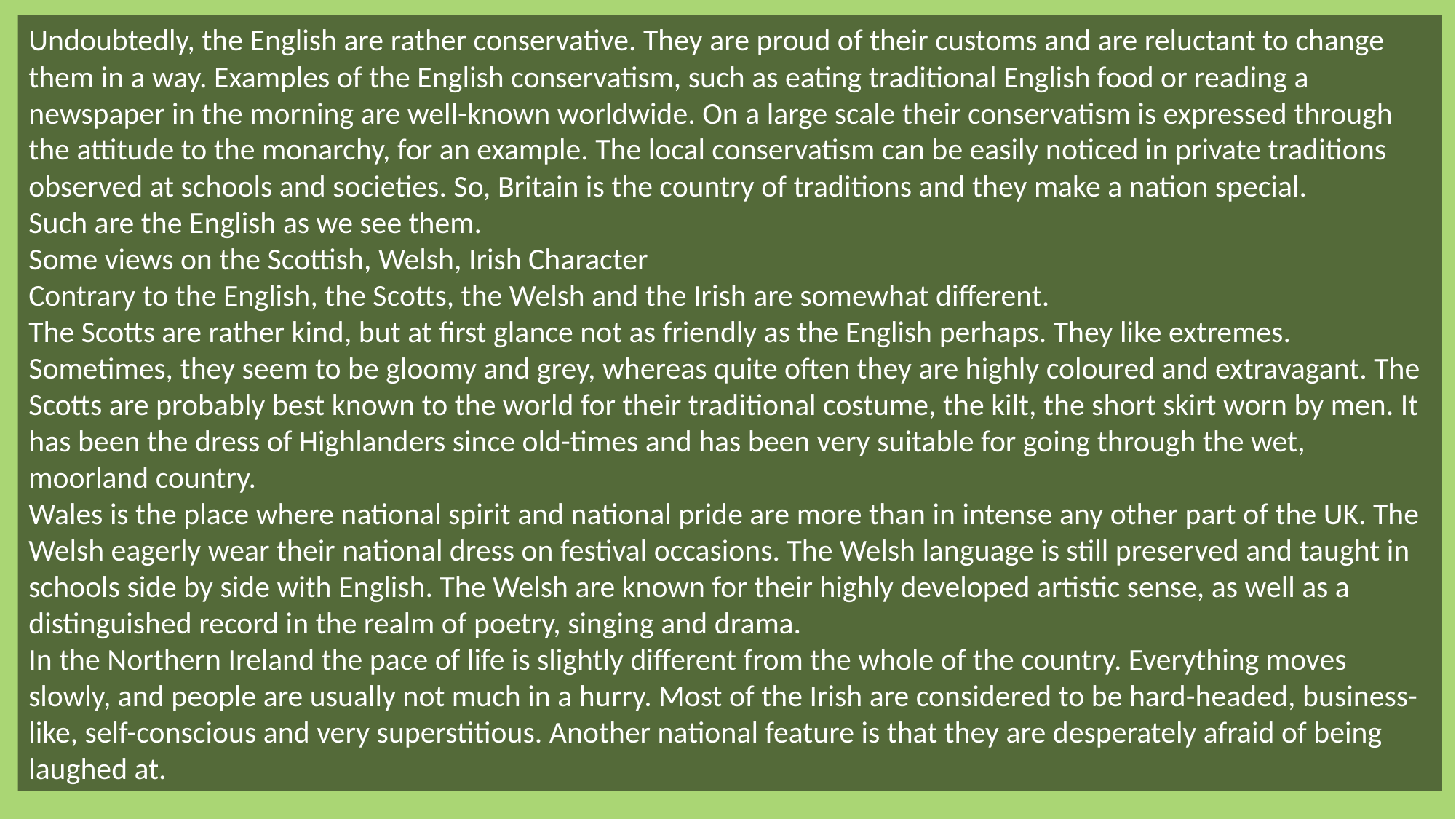

Undoubtedly, the English are rather conservative. They are proud of their customs and are reluctant to change them in a way. Examples of the English conservatism, such as eating traditional English food or reading a newspaper in the morning are well-known worldwide. On a large scale their conservatism is expressed through the attitude to the monarchy, for an example. The local conservatism can be easily noticed in private traditions observed at schools and societies. So, Britain is the country of traditions and they make a nation special.
Such are the English as we see them.
Some views on the Scottish, Welsh, Irish Character
Contrary to the English, the Scotts, the Welsh and the Irish are somewhat different.
The Scotts are rather kind, but at first glance not as friendly as the English perhaps. They like extremes. Sometimes, they seem to be gloomy and grey, whereas quite often they are highly coloured and extravagant. The Scotts are probably best known to the world for their traditional costume, the kilt, the short skirt worn by men. It has been the dress of Highlanders since old-times and has been very suitable for going through the wet, moorland country.
Wales is the place where national spirit and national pride are more than in intense any other part of the UK. The Welsh eagerly wear their national dress on festival occasions. The Welsh language is still preserved and taught in schools side by side with English. The Welsh are known for their highly developed artistic sense, as well as a distinguished record in the realm of poetry, singing and drama.
In the Northern Ireland the pace of life is slightly different from the whole of the country. Everything moves slowly, and people are usually not much in a hurry. Most of the Irish are considered to be hard-headed, business-like, self-conscious and very superstitious. Another national feature is that they are desperately afraid of being laughed at.